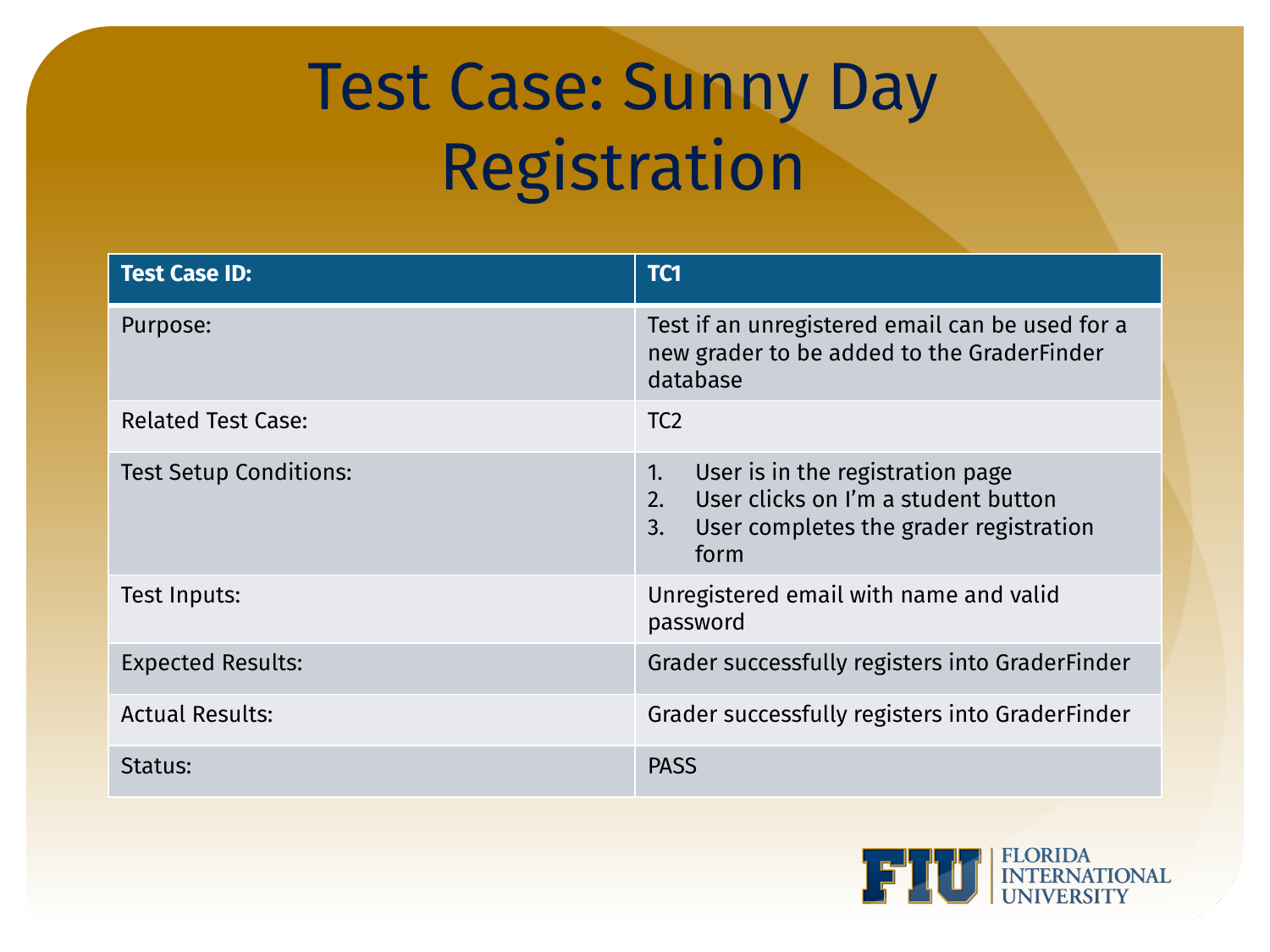

# Test Case: Sunny Day Registration
| Test Case ID: | TC1 |
| --- | --- |
| Purpose: | Test if an unregistered email can be used for a new grader to be added to the GraderFinder database |
| Related Test Case: | TC2 |
| Test Setup Conditions: | User is in the registration page User clicks on I’m a student button User completes the grader registration form |
| Test Inputs: | Unregistered email with name and valid password |
| Expected Results: | Grader successfully registers into GraderFinder |
| Actual Results: | Grader successfully registers into GraderFinder |
| Status: | PASS |